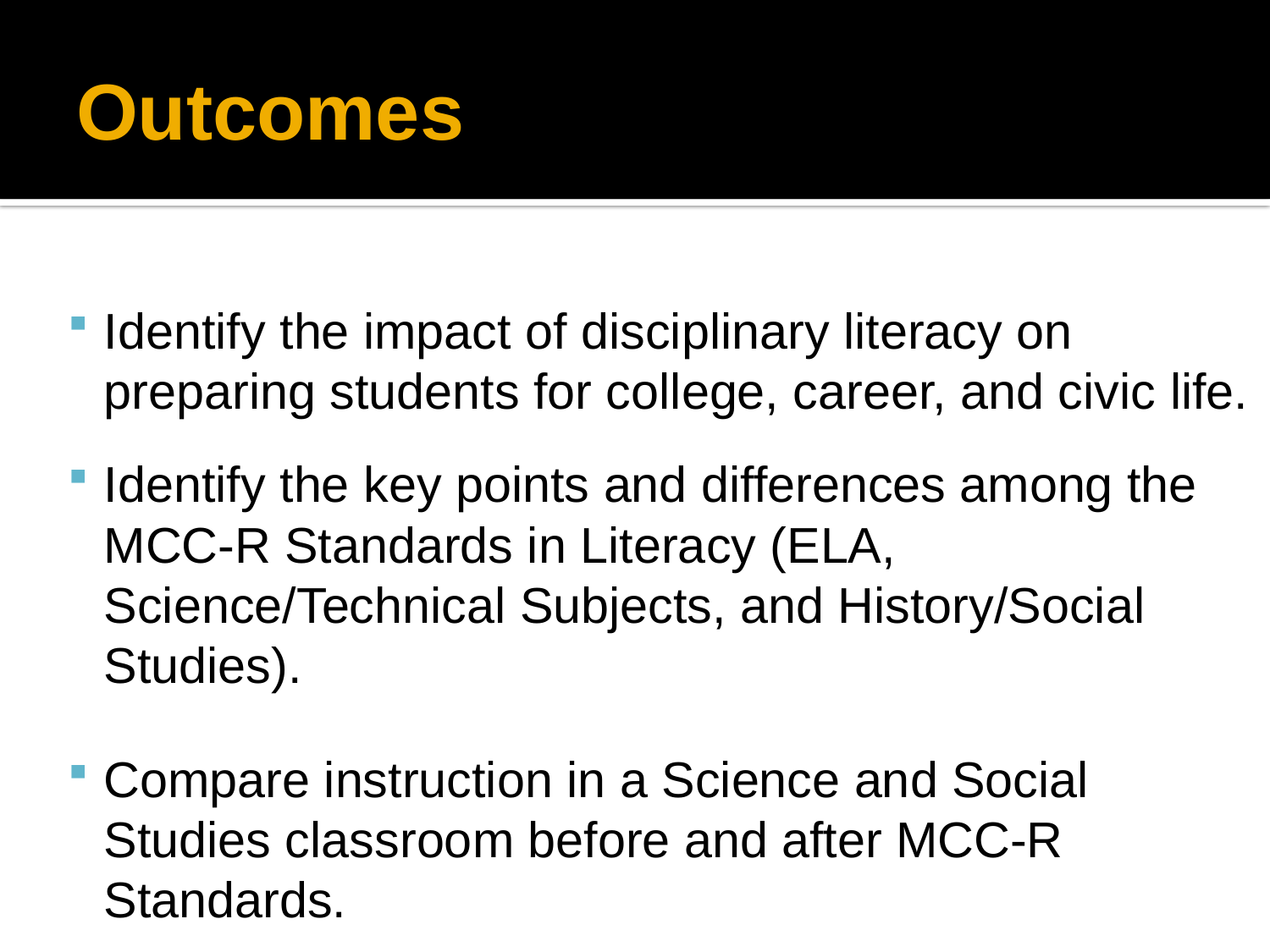

# Outcomes

Identify the impact of disciplinary literacy on preparing students for college, career, and civic life.

Identify the key points and differences among the MCC-R Standards in Literacy (ELA, Science/Technical Subjects, and History/Social Studies).

Compare instruction in a Science and Social Studies classroom before and after MCC-R Standards.